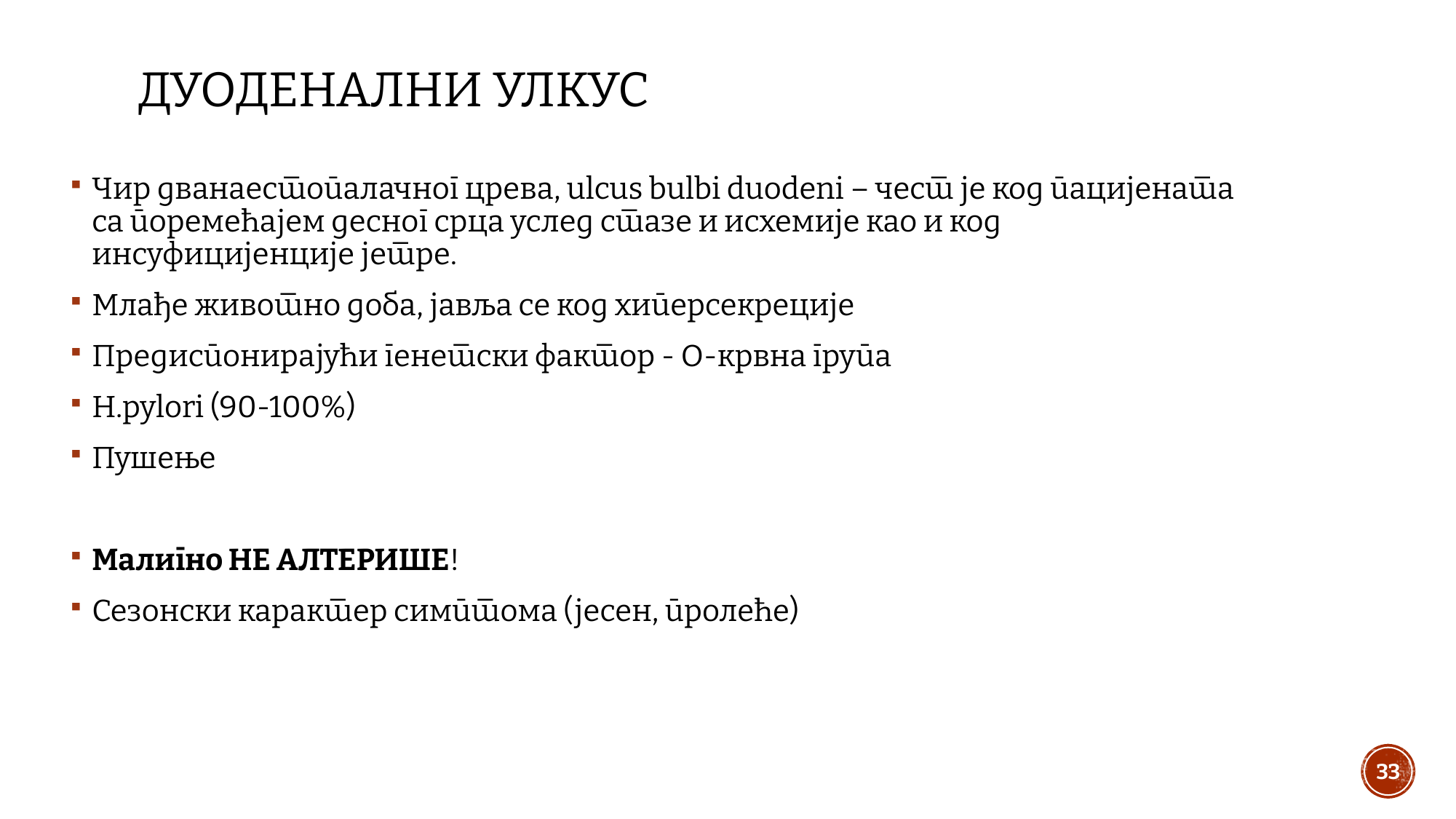

# Дуоденални улкус
Чир дванаестопалачног црева, ulcus bulbi duodeni – чест је код пацијената са поремећајем десног срца услед стазе и исхемије као и код инсуфицијенције јетре.
Млађе животно доба, јавља се код хиперсекреције
Предиспонирајући генетски фактор - О-крвна група
H.pylori (90-100%)
Пушење

Малигно НЕ АЛТЕРИШЕ!
Сезонски карактер симптома (јесен, пролеће)
33